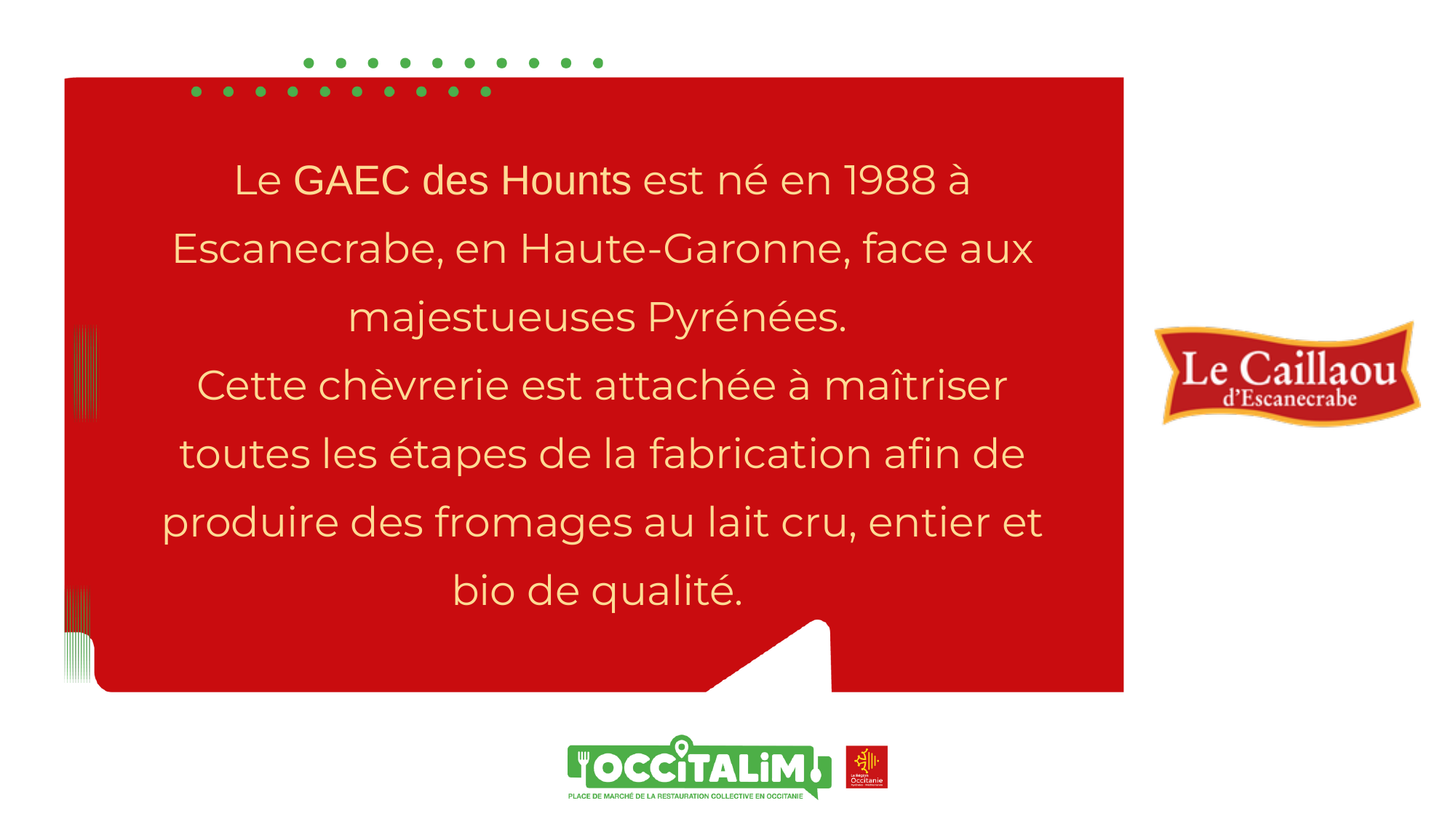

Le GAEC des Hounts est né en 1988 à Escanecrabe, en Haute-Garonne, face aux majestueuses Pyrénées.
Cette chèvrerie est attachée à maîtriser toutes les étapes de la fabrication afin de produire des fromages au lait cru, entier et bio de qualité.